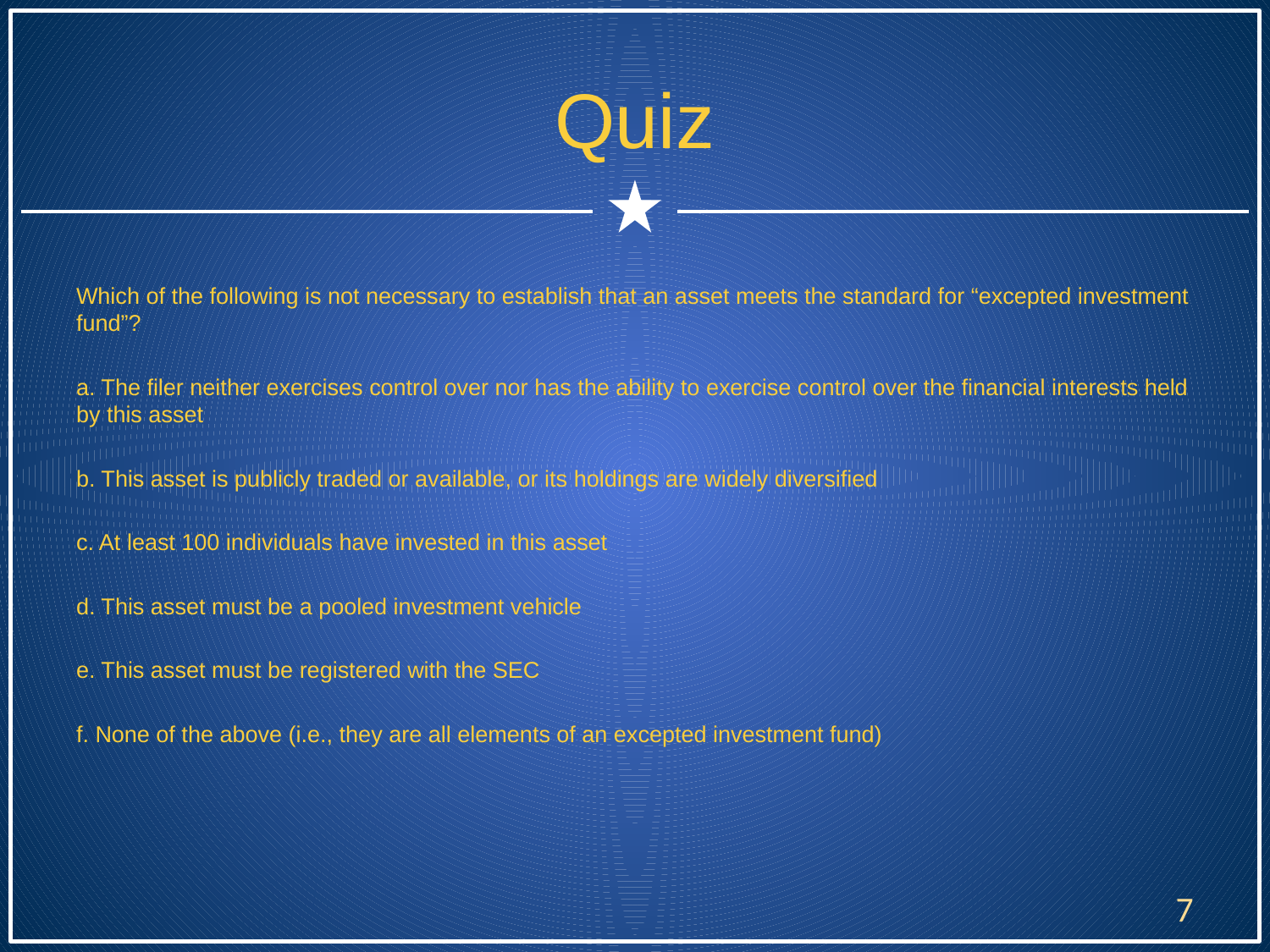

# Quiz
Which of the following is not necessary to establish that an asset meets the standard for “excepted investment fund”?

a. The filer neither exercises control over nor has the ability to exercise control over the financial interests held by this asset

b. This asset is publicly traded or available, or its holdings are widely diversified

c. At least 100 individuals have invested in this asset

d. This asset must be a pooled investment vehicle

e. This asset must be registered with the SEC

f. None of the above (i.e., they are all elements of an excepted investment fund)

7